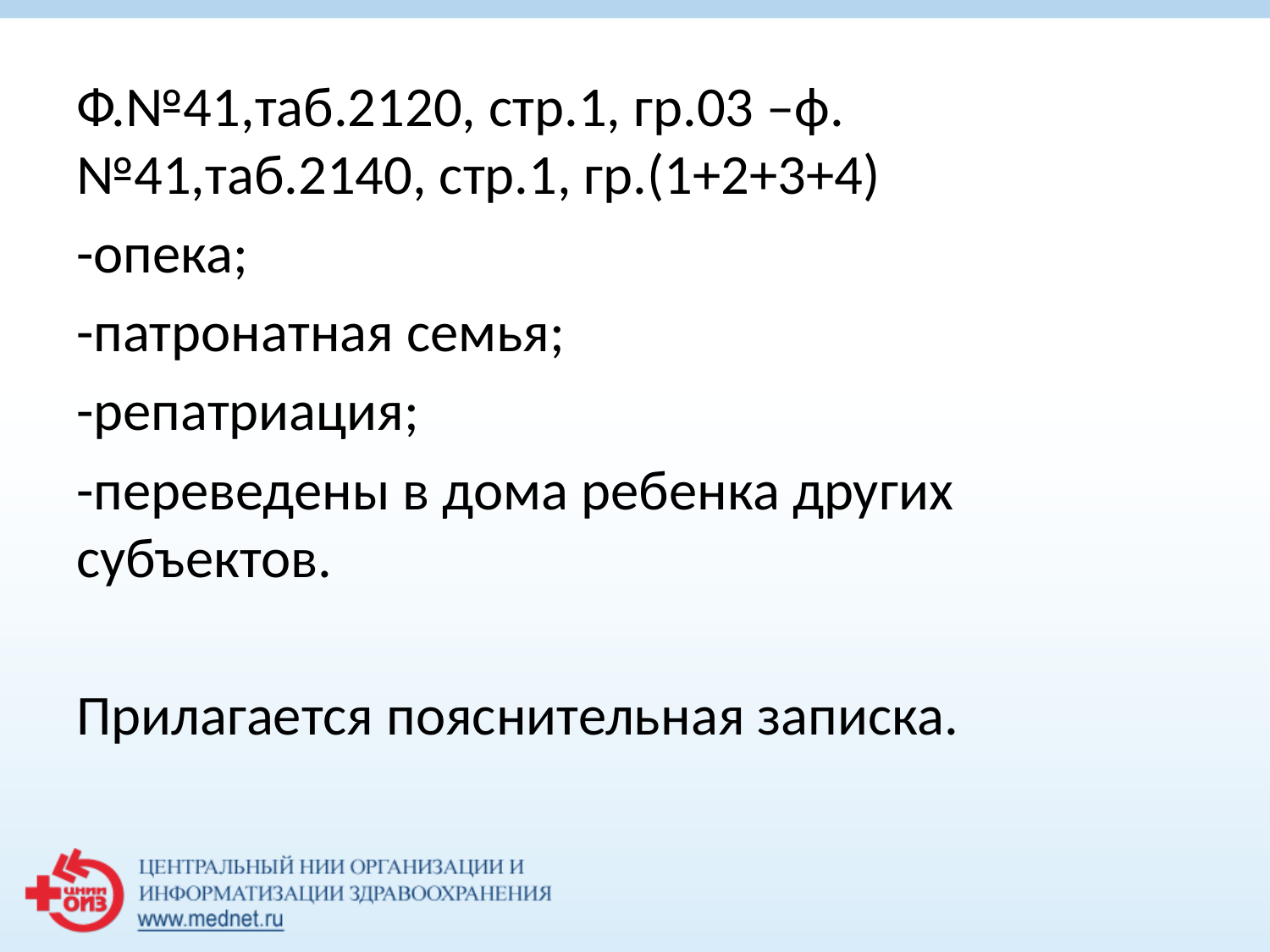

# Ф.№41,таб.2120, стр.1, гр.03 –ф.№41,таб.2140, стр.1, гр.(1+2+3+4)
-опека;
-патронатная семья;
-репатриация;
-переведены в дома ребенка других субъектов.

Прилагается пояснительная записка.